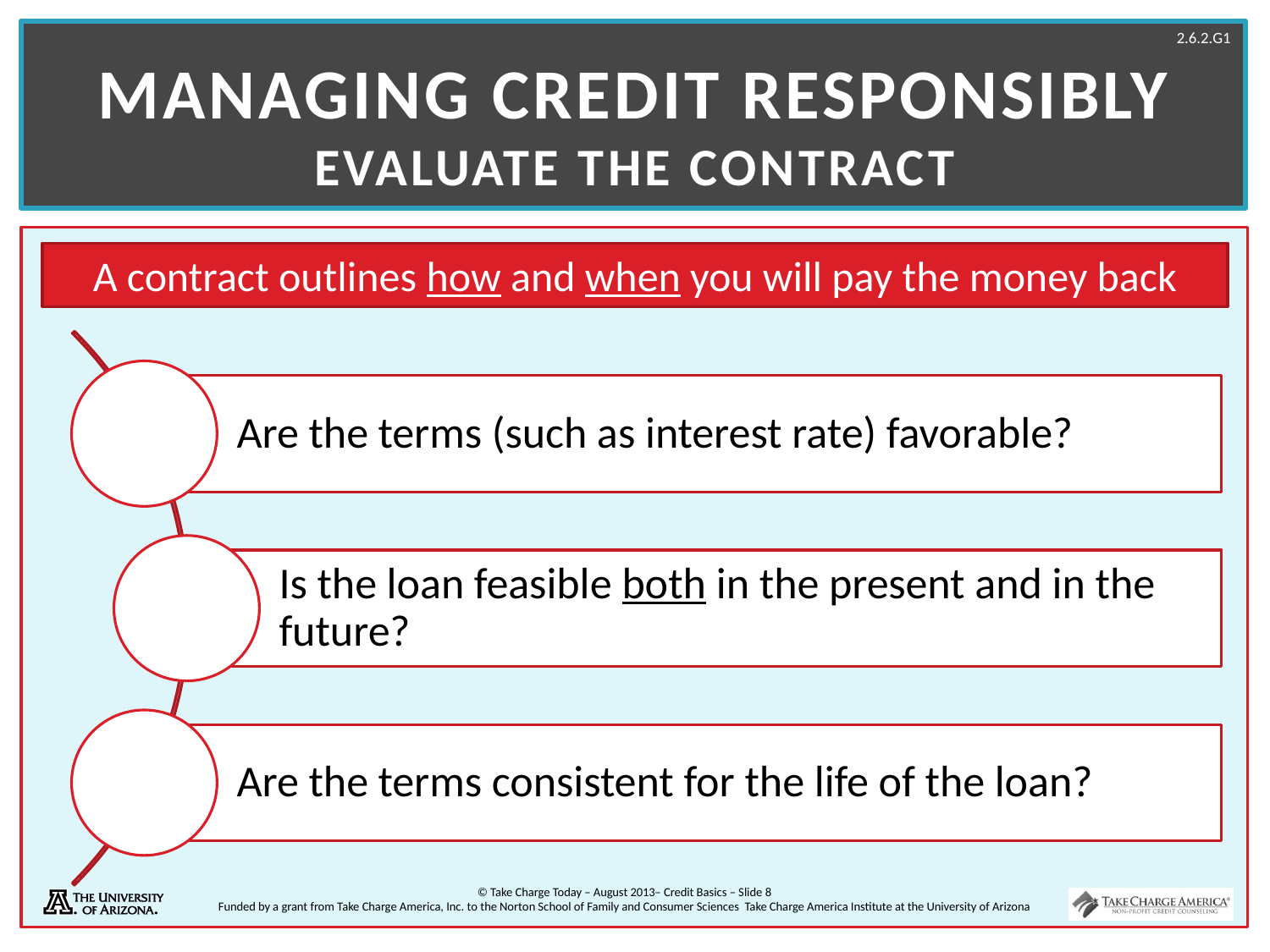

# Managing Credit Responsibly Evaluate the contract
A contract outlines how and when you will pay the money back
Are the terms (such as interest rate) favorable?
Is the loan feasible both in the present and in the future?
Are the terms consistent for the life of the loan?